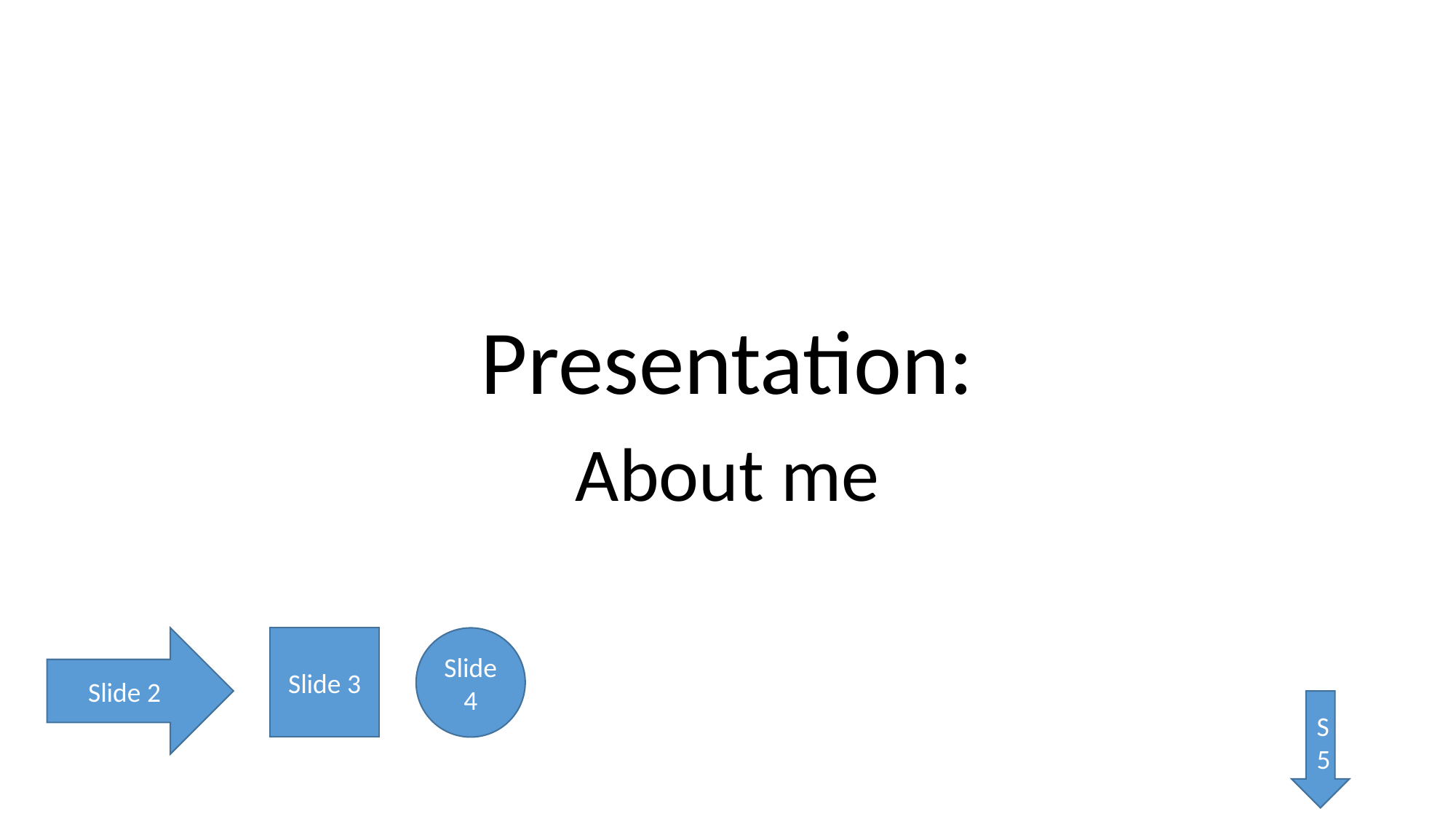

# Presentation:
About me
Slide 2
Slide 3
Slide 4
S5